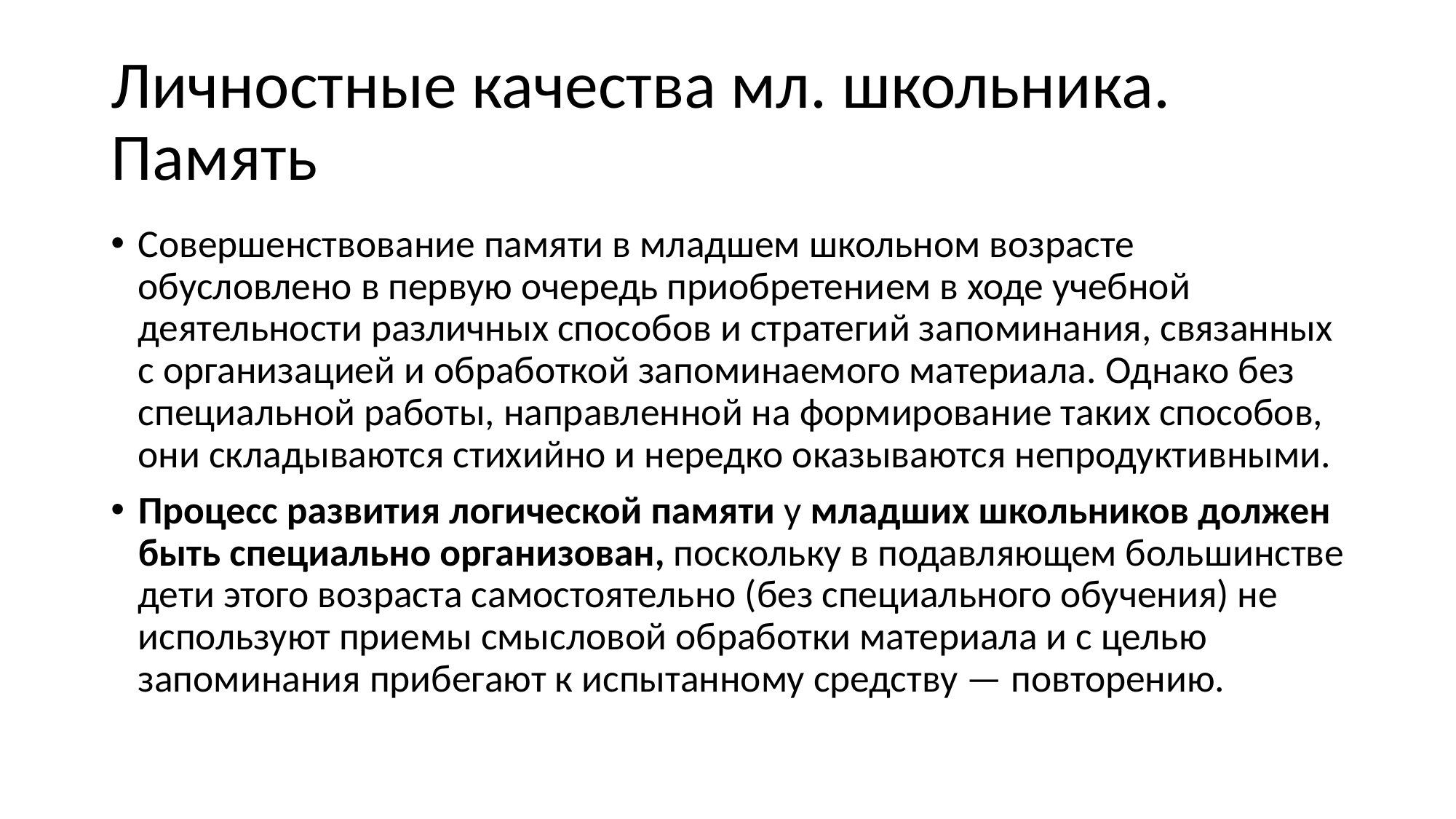

# Личностные качества мл. школьника. Память
Совершенствование памяти в младшем школьном возрасте обусловлено в первую очередь приобретением в ходе учебной деятельности различных способов и стратегий запоминания, связанных с организацией и обработкой запоминаемого материала. Однако без специальной работы, направленной на формирование таких способов, они складываются стихийно и нередко оказываются непродуктивными.
Процесс развития логической памяти у младших школьников должен быть специально организован, поскольку в подавляющем большинстве дети этого возраста самостоятельно (без специального обучения) не используют приемы смысловой обработки материала и с целью запоминания прибегают к испытанному средству — повторению.